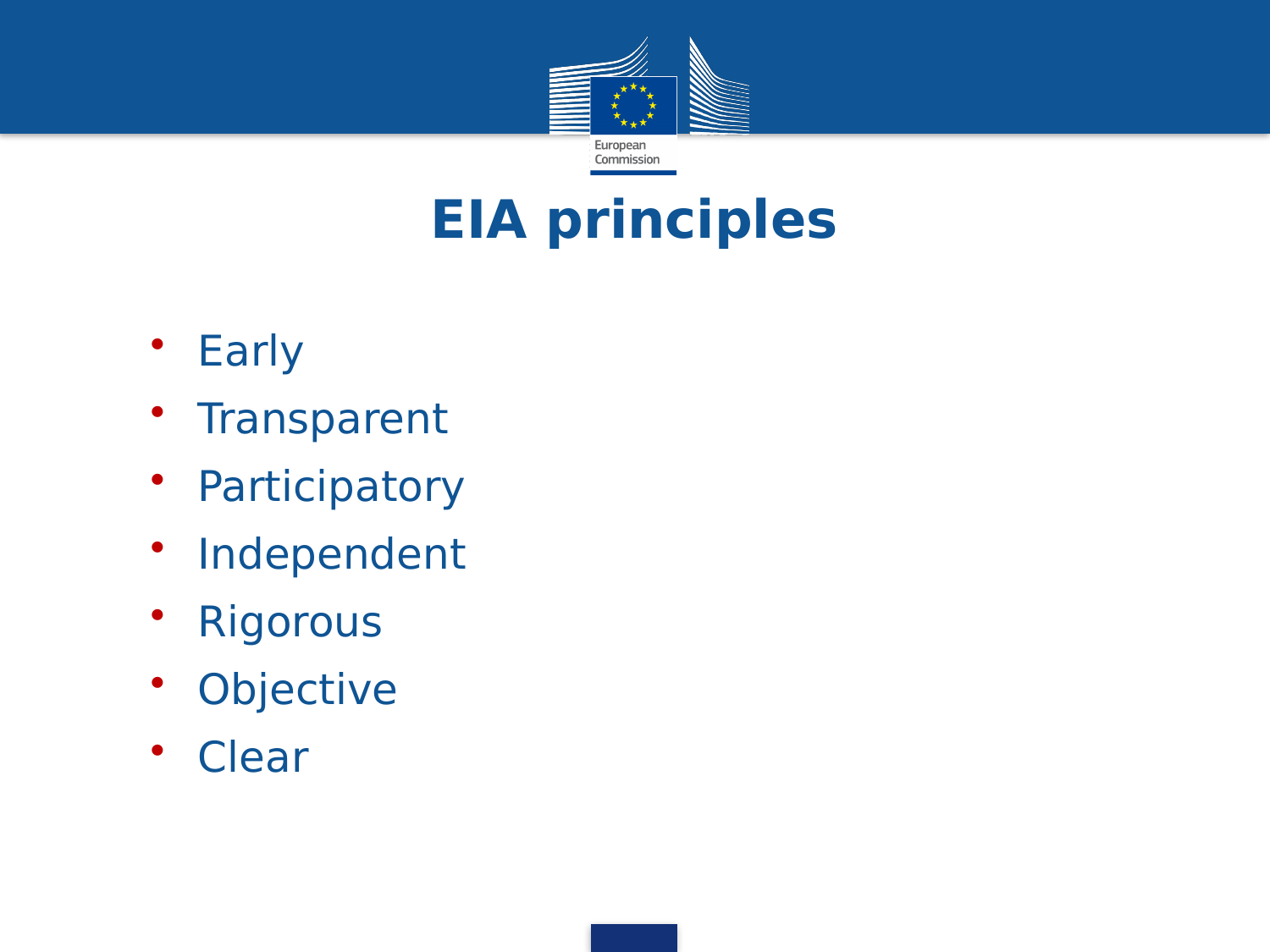

# EIA principles
Early
Transparent
Participatory
Independent
Rigorous
Objective
Clear